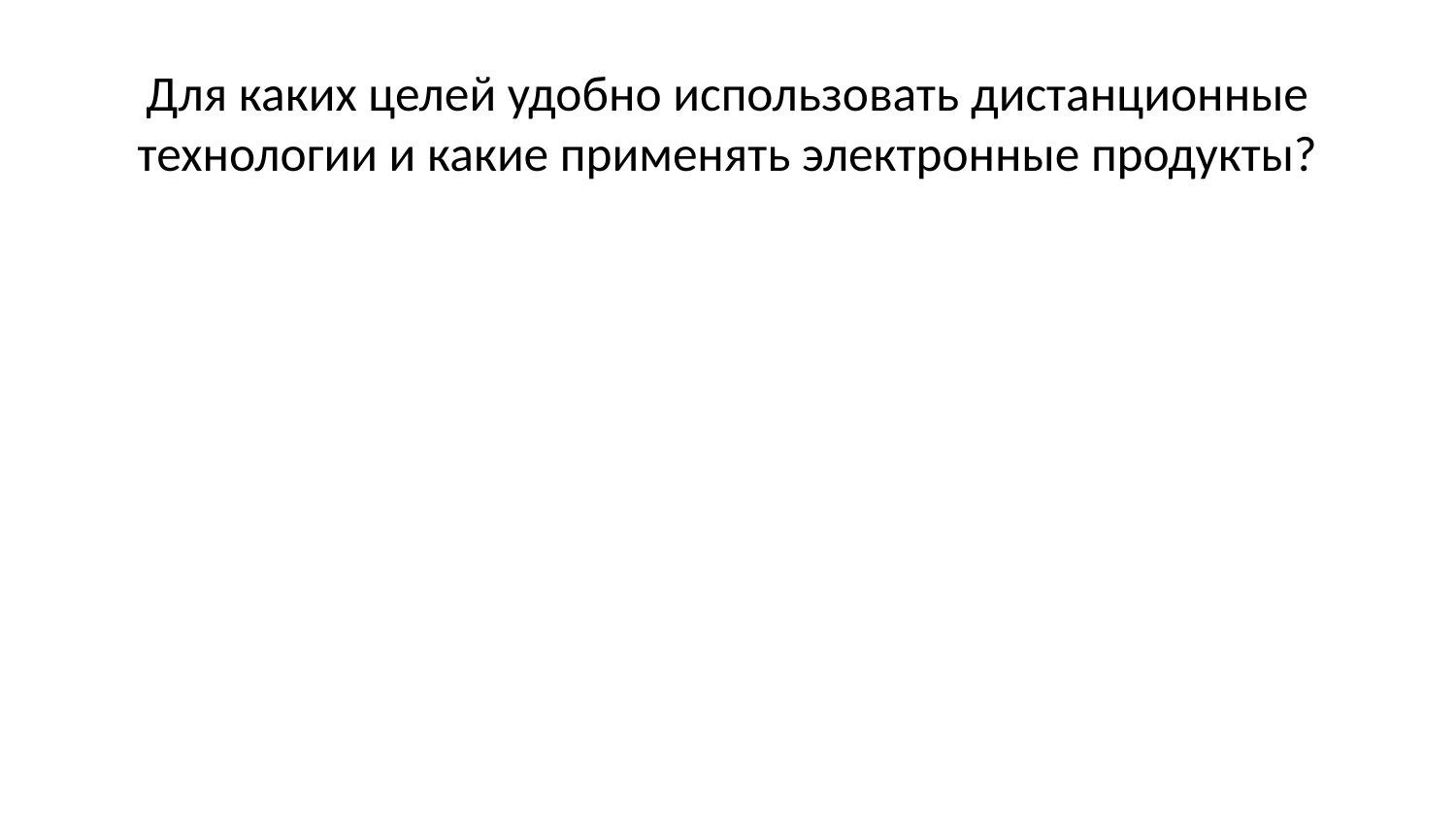

# Для каких целей удобно использовать дистанционные технологии и какие применять электронные продукты?